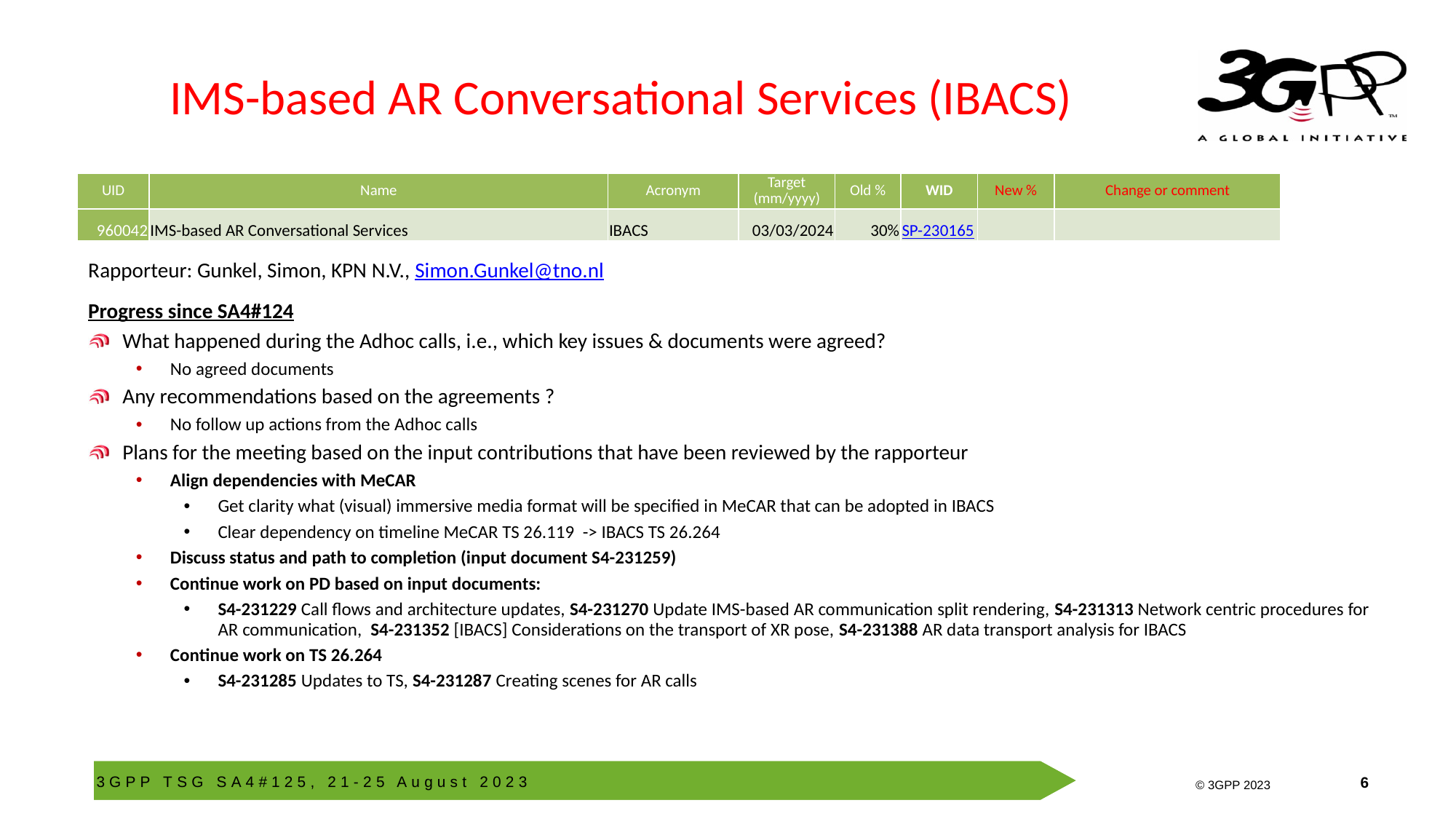

# IMS-based AR Conversational Services (IBACS)
| UID | Name | Acronym | Target (mm/yyyy) | Old % | WID | New % | Change or comment |
| --- | --- | --- | --- | --- | --- | --- | --- |
| 960042 | IMS-based AR Conversational Services | IBACS | 03/03/2024 | 30% | SP-230165 |  |  |
Rapporteur: Gunkel, Simon, KPN N.V., Simon.Gunkel@tno.nl

Progress since SA4#124
What happened during the Adhoc calls, i.e., which key issues & documents were agreed?
No agreed documents
Any recommendations based on the agreements ?
No follow up actions from the Adhoc calls
Plans for the meeting based on the input contributions that have been reviewed by the rapporteur
Align dependencies with MeCAR
Get clarity what (visual) immersive media format will be specified in MeCAR that can be adopted in IBACS
Clear dependency on timeline MeCAR TS 26.119  -> IBACS TS 26.264
Discuss status and path to completion (input document S4-231259)
Continue work on PD based on input documents:
S4-231229 Call flows and architecture updates, S4-231270 Update IMS-based AR communication split rendering, S4-231313 Network centric procedures for AR communication,  S4-231352 [IBACS] Considerations on the transport of XR pose, S4-231388 AR data transport analysis for IBACS
Continue work on TS 26.264
S4-231285 Updates to TS, S4-231287 Creating scenes for AR calls

3GPP TSG SA4#125, 21-25 August 2023